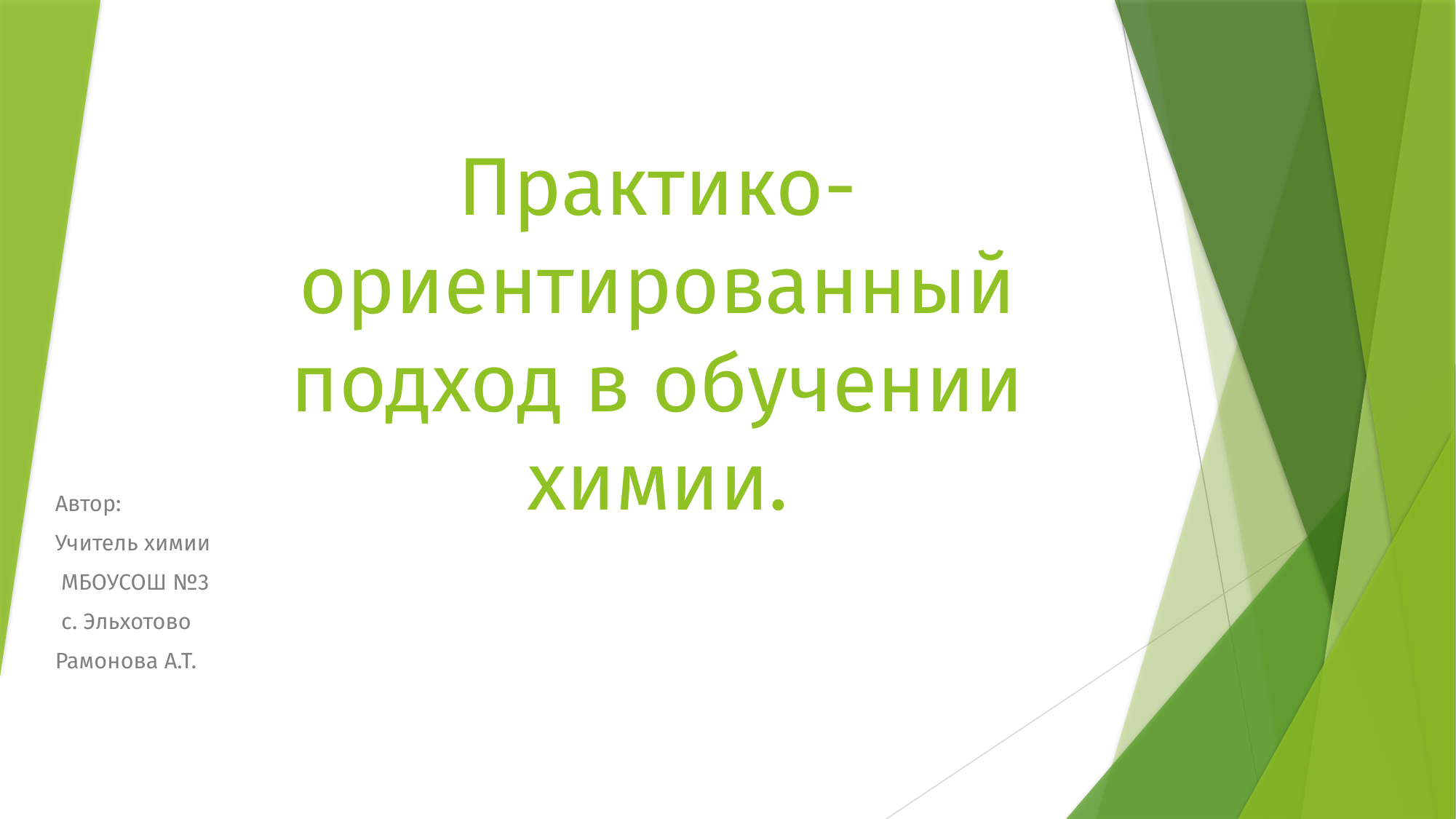

# Практико- ориентированный подход в обучении химии.
Автор:
Учитель химии
 МБОУСОШ №3
 с. Эльхотово
Рамонова А.Т.